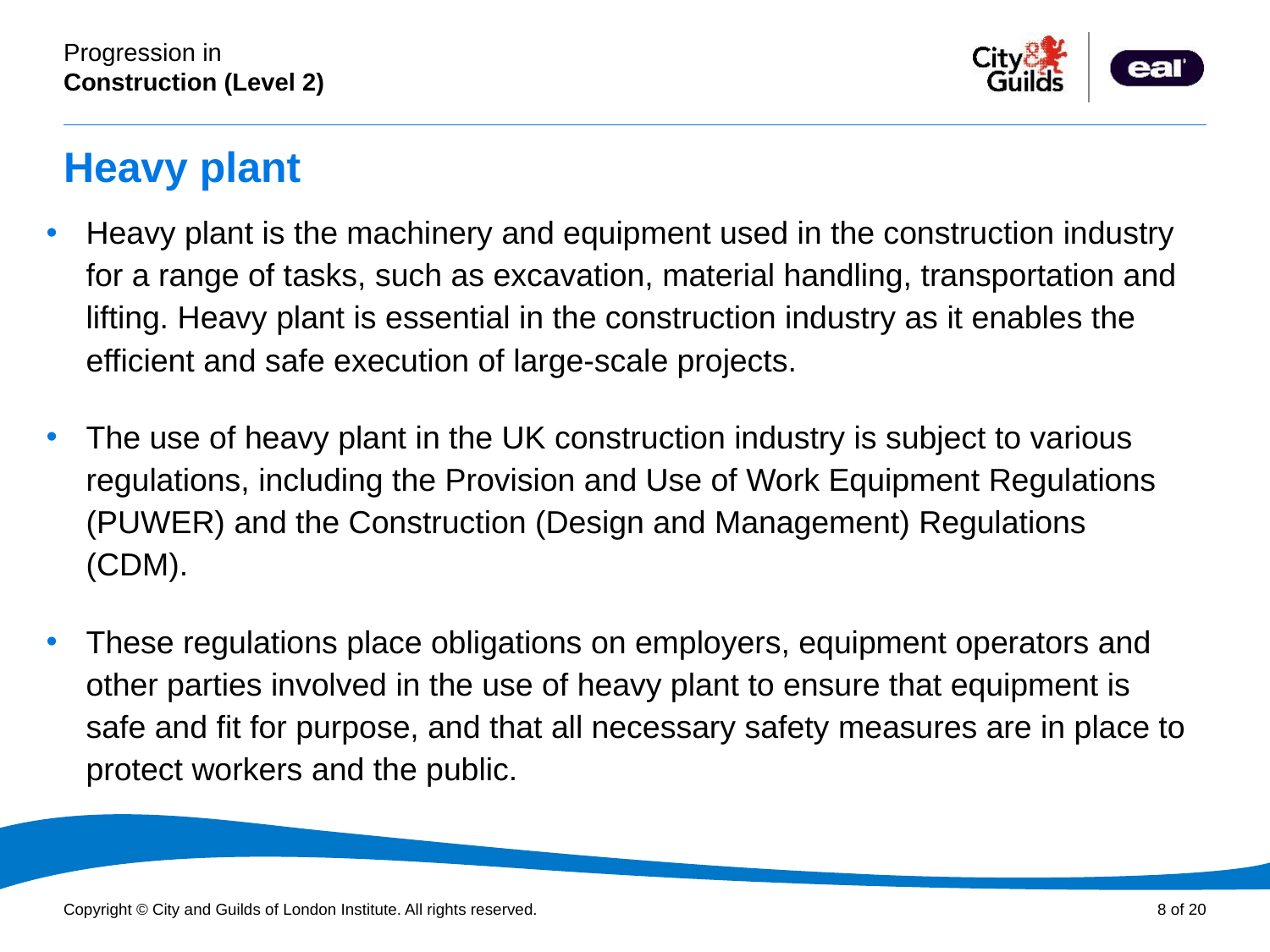

# Heavy plant
Heavy plant is the machinery and equipment used in the construction industry for a range of tasks, such as excavation, material handling, transportation and lifting. Heavy plant is essential in the construction industry as it enables the efficient and safe execution of large-scale projects.
The use of heavy plant in the UK construction industry is subject to various regulations, including the Provision and Use of Work Equipment Regulations (PUWER) and the Construction (Design and Management) Regulations (CDM).
These regulations place obligations on employers, equipment operators and other parties involved in the use of heavy plant to ensure that equipment is safe and fit for purpose, and that all necessary safety measures are in place to protect workers and the public.